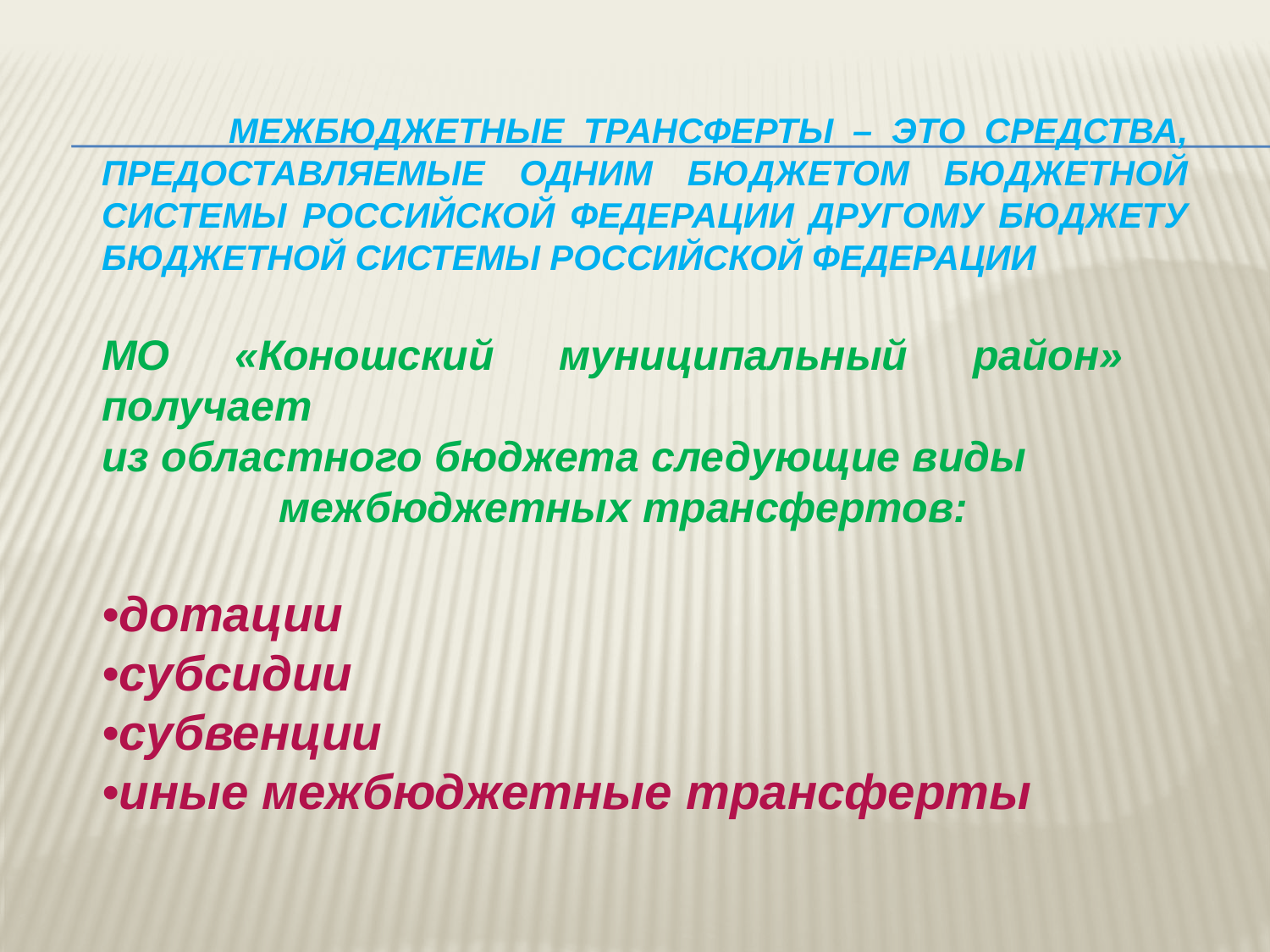

МЕЖБЮДЖЕТНЫЕ ТРАНСФЕРТЫ – ЭТО СРЕДСТВА, ПРЕДОСТАВЛЯЕМЫЕ ОДНИМ БЮДЖЕТОМ БЮДЖЕТНОЙ СИСТЕМЫ РОССИЙСКОЙ ФЕДЕРАЦИИ ДРУГОМУ БЮДЖЕТУ БЮДЖЕТНОЙ СИСТЕМЫ РОССИЙСКОЙ ФЕДЕРАЦИИ

МО «Коношский муниципальный район»  получает
из областного бюджета следующие виды                             межбюджетных трансфертов:

•дотации
•субсидии
•субвенции
•иные межбюджетные трансферты